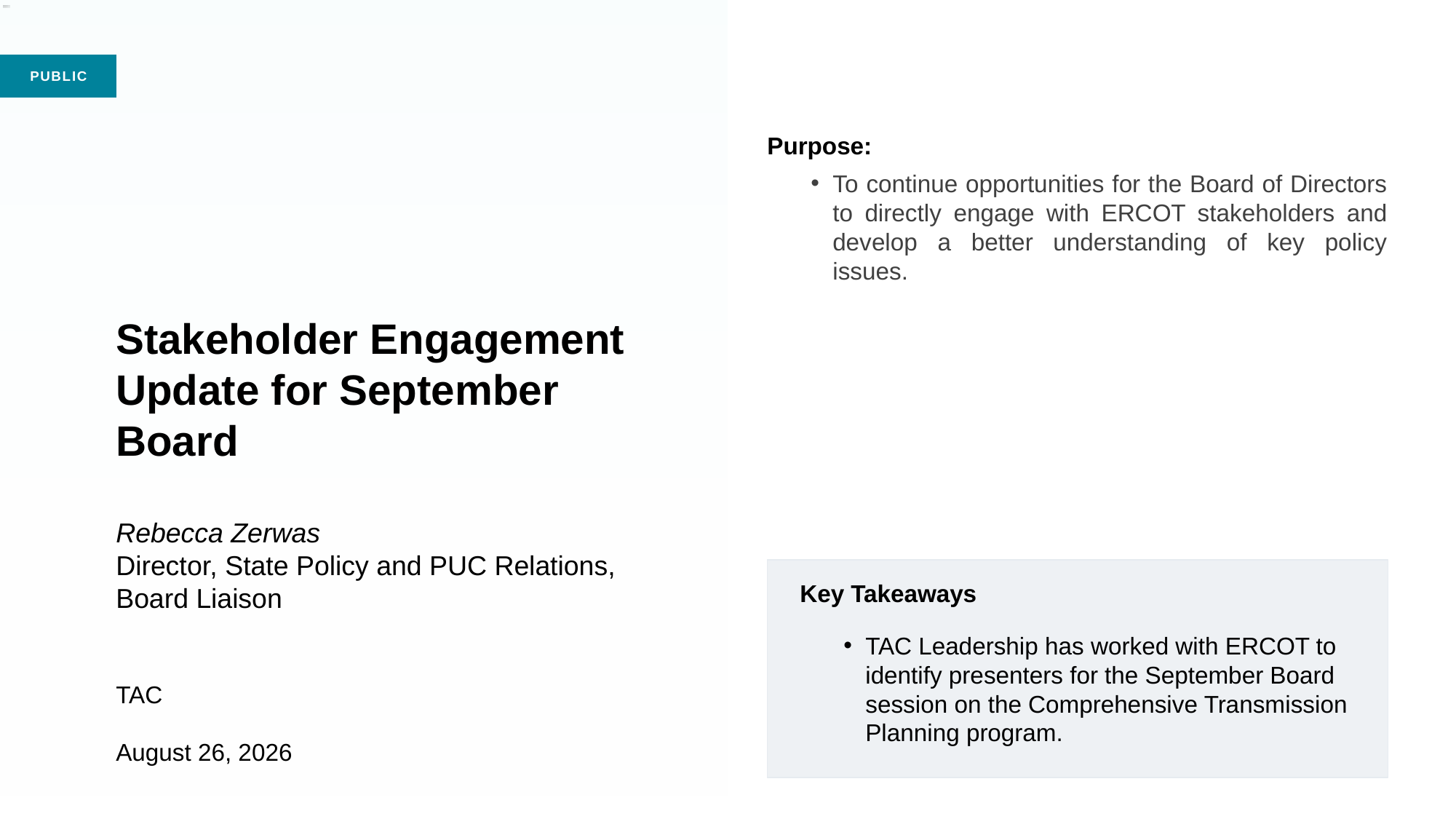

Purpose:
To continue opportunities for the Board of Directors to directly engage with ERCOT stakeholders and develop a better understanding of key policy issues.

# Stakeholder Engagement Update for September Board Rebecca Zerwas Director, State Policy and PUC Relations, Board Liaison TAC August 26, 2026
Key Takeaways
TAC Leadership has worked with ERCOT to identify presenters for the September Board session on the Comprehensive Transmission Planning program.